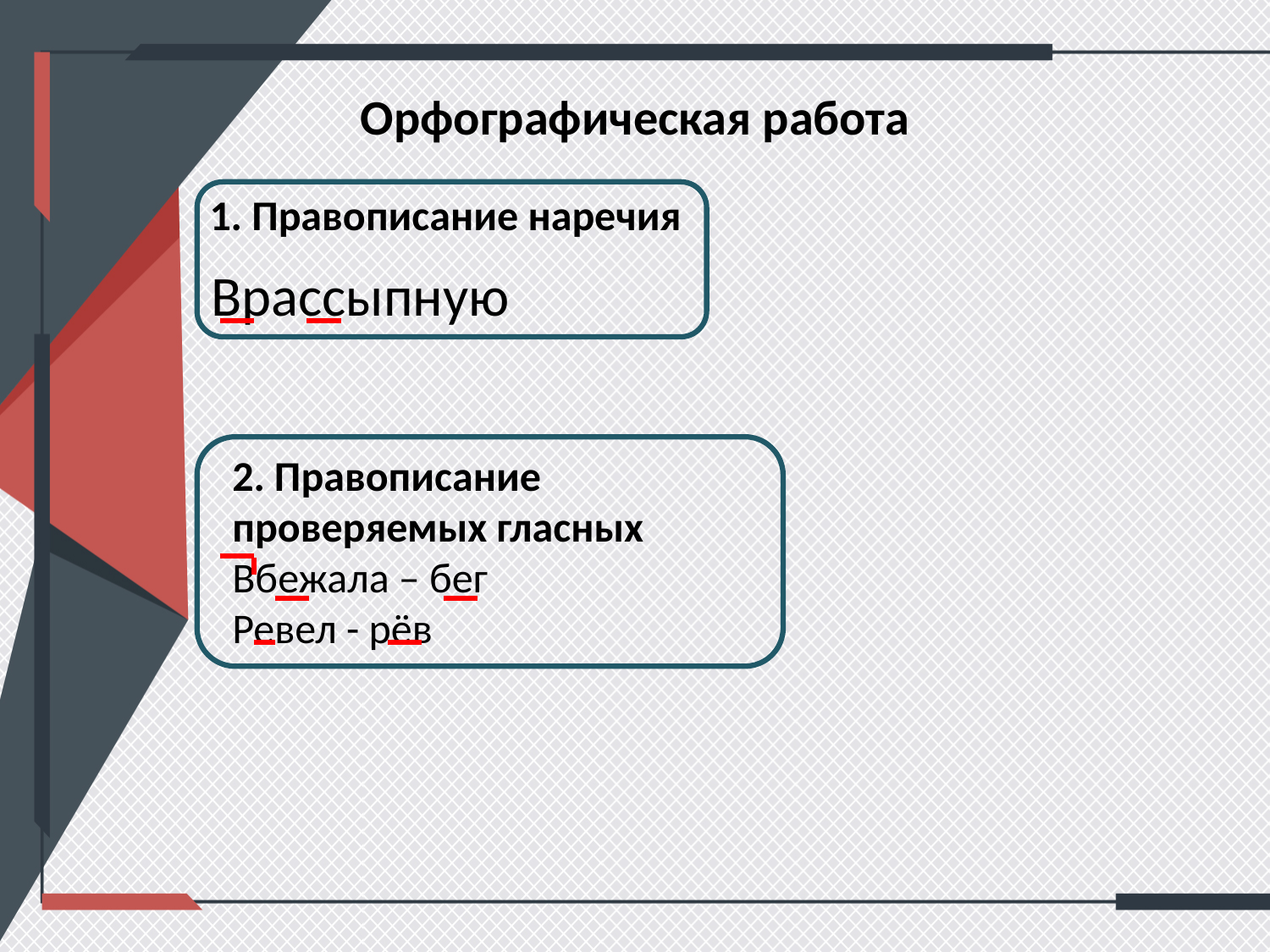

Орфографическая работа
1. Правописание наречия

Врассыпную

2. Правописание проверяемых гласных
Вбежала – бег
Ревел - рёв